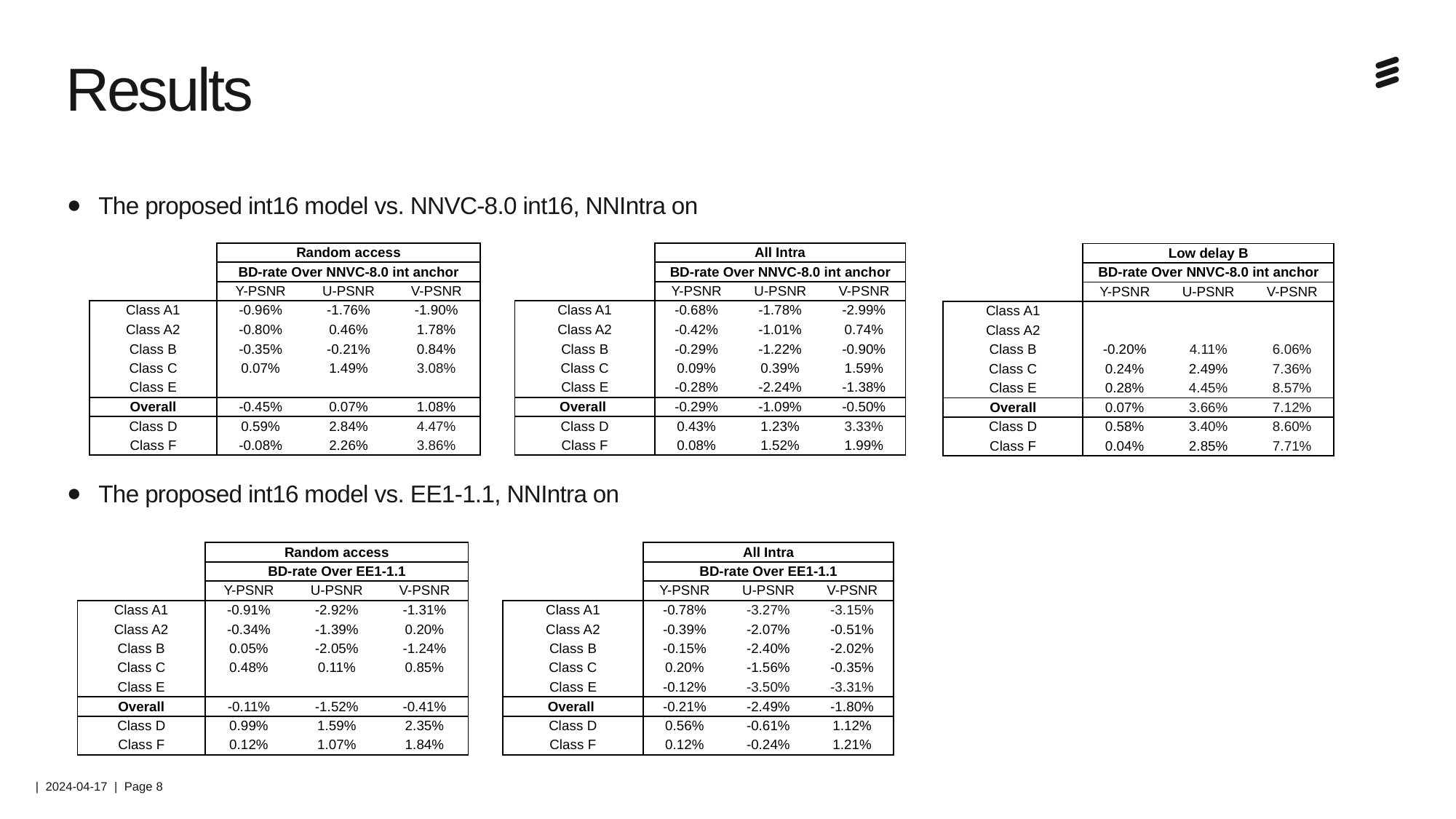

# Results
The proposed int16 model vs. NNVC-8.0 int16, NNIntra on

The proposed int16 model vs. EE1-1.1, NNIntra on

|  | All Intra |  |  |
| --- | --- | --- | --- |
|  | BD-rate Over NNVC-8.0 int anchor |  |  |
|  | Y-PSNR | U-PSNR | V-PSNR |
| Class A1 | -0.68% | -1.78% | -2.99% |
| Class A2 | -0.42% | -1.01% | 0.74% |
| Class B | -0.29% | -1.22% | -0.90% |
| Class C | 0.09% | 0.39% | 1.59% |
| Class E | -0.28% | -2.24% | -1.38% |
| Overall | -0.29% | -1.09% | -0.50% |
| Class D | 0.43% | 1.23% | 3.33% |
| Class F | 0.08% | 1.52% | 1.99% |
|  | Random access |  |  |
| --- | --- | --- | --- |
|  | BD-rate Over NNVC-8.0 int anchor |  |  |
|  | Y-PSNR | U-PSNR | V-PSNR |
| Class A1 | -0.96% | -1.76% | -1.90% |
| Class A2 | -0.80% | 0.46% | 1.78% |
| Class B | -0.35% | -0.21% | 0.84% |
| Class C | 0.07% | 1.49% | 3.08% |
| Class E |  |  |  |
| Overall | -0.45% | 0.07% | 1.08% |
| Class D | 0.59% | 2.84% | 4.47% |
| Class F | -0.08% | 2.26% | 3.86% |
|  | Low delay B |  |  |
| --- | --- | --- | --- |
|  | BD-rate Over NNVC-8.0 int anchor |  |  |
|  | Y-PSNR | U-PSNR | V-PSNR |
| Class A1 |  |  |  |
| Class A2 |  |  |  |
| Class B | -0.20% | 4.11% | 6.06% |
| Class C | 0.24% | 2.49% | 7.36% |
| Class E | 0.28% | 4.45% | 8.57% |
| Overall | 0.07% | 3.66% | 7.12% |
| Class D | 0.58% | 3.40% | 8.60% |
| Class F | 0.04% | 2.85% | 7.71% |
|  | All Intra |  |  |
| --- | --- | --- | --- |
|  | BD-rate Over EE1-1.1 |  |  |
|  | Y-PSNR | U-PSNR | V-PSNR |
| Class A1 | -0.78% | -3.27% | -3.15% |
| Class A2 | -0.39% | -2.07% | -0.51% |
| Class B | -0.15% | -2.40% | -2.02% |
| Class C | 0.20% | -1.56% | -0.35% |
| Class E | -0.12% | -3.50% | -3.31% |
| Overall | -0.21% | -2.49% | -1.80% |
| Class D | 0.56% | -0.61% | 1.12% |
| Class F | 0.12% | -0.24% | 1.21% |
|  | Random access |  |  |
| --- | --- | --- | --- |
|  | BD-rate Over EE1-1.1 |  |  |
|  | Y-PSNR | U-PSNR | V-PSNR |
| Class A1 | -0.91% | -2.92% | -1.31% |
| Class A2 | -0.34% | -1.39% | 0.20% |
| Class B | 0.05% | -2.05% | -1.24% |
| Class C | 0.48% | 0.11% | 0.85% |
| Class E |  |  |  |
| Overall | -0.11% | -1.52% | -0.41% |
| Class D | 0.99% | 1.59% | 2.35% |
| Class F | 0.12% | 1.07% | 1.84% |